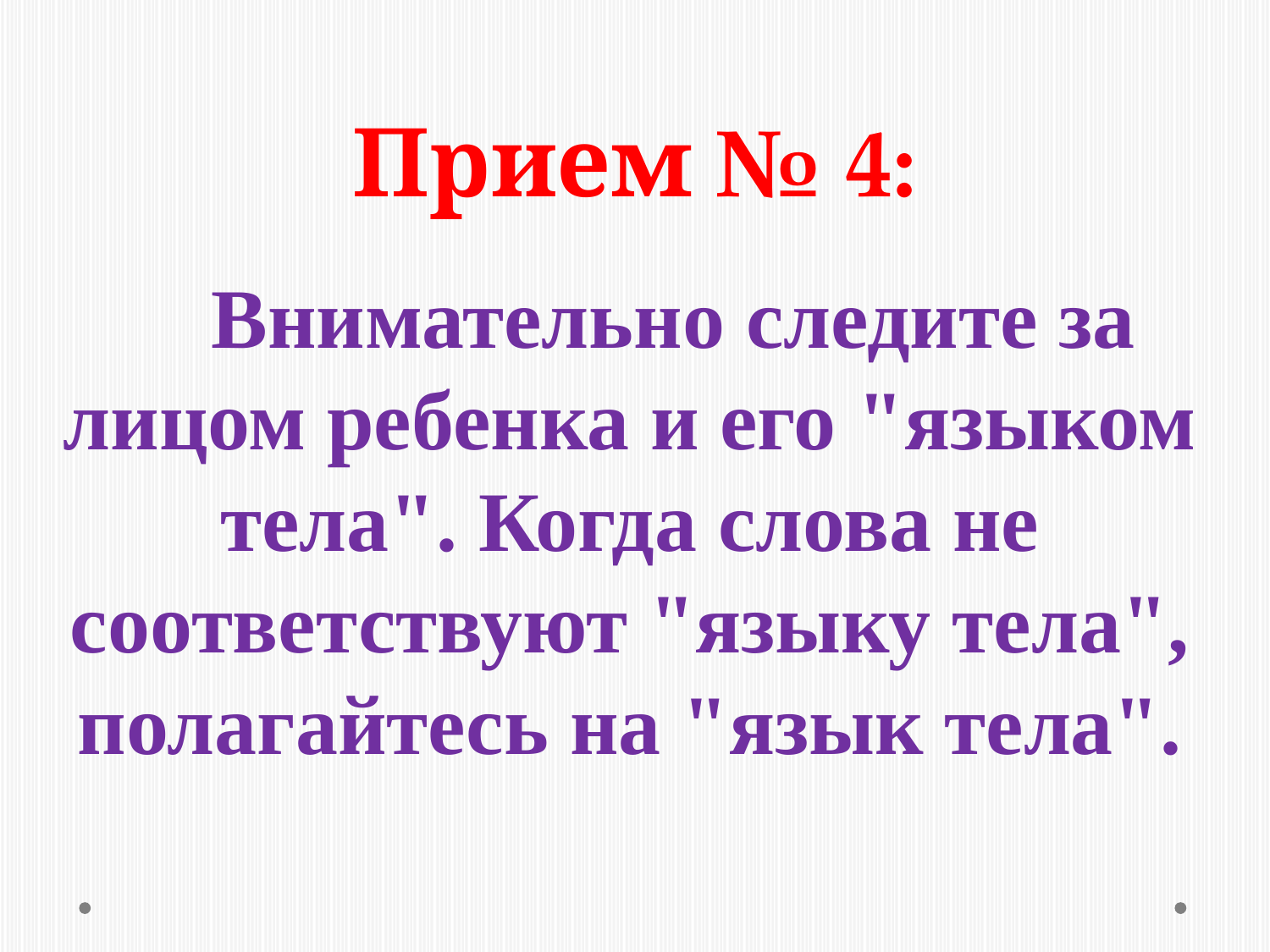

# Прием № 4:
Внимательно следите за лицом ребенка и его "языком тела". Когда слова не соответствуют "языку тела", полагайтесь на "язык тела".